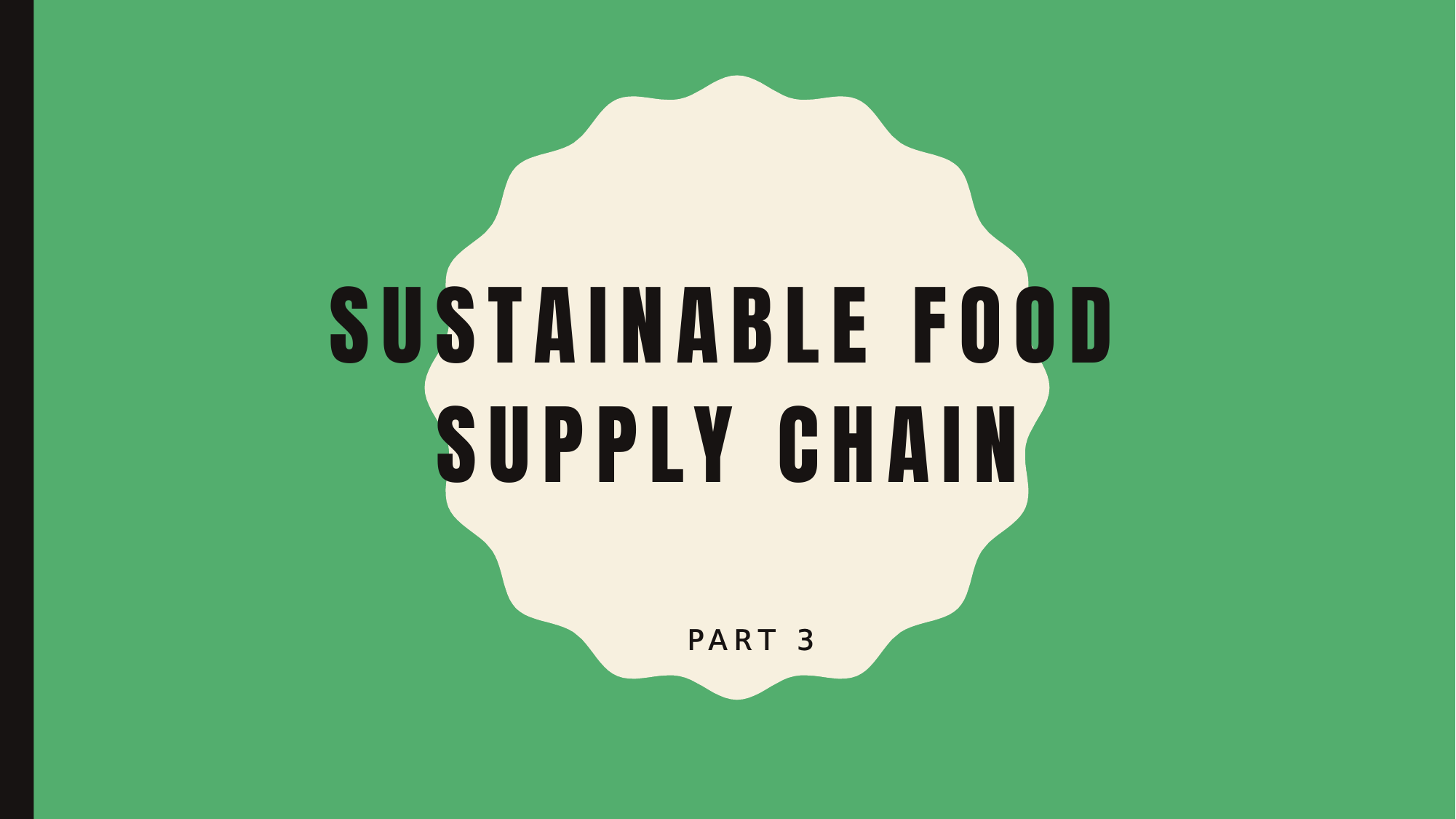

# Sustainable food supply chain
Part 3